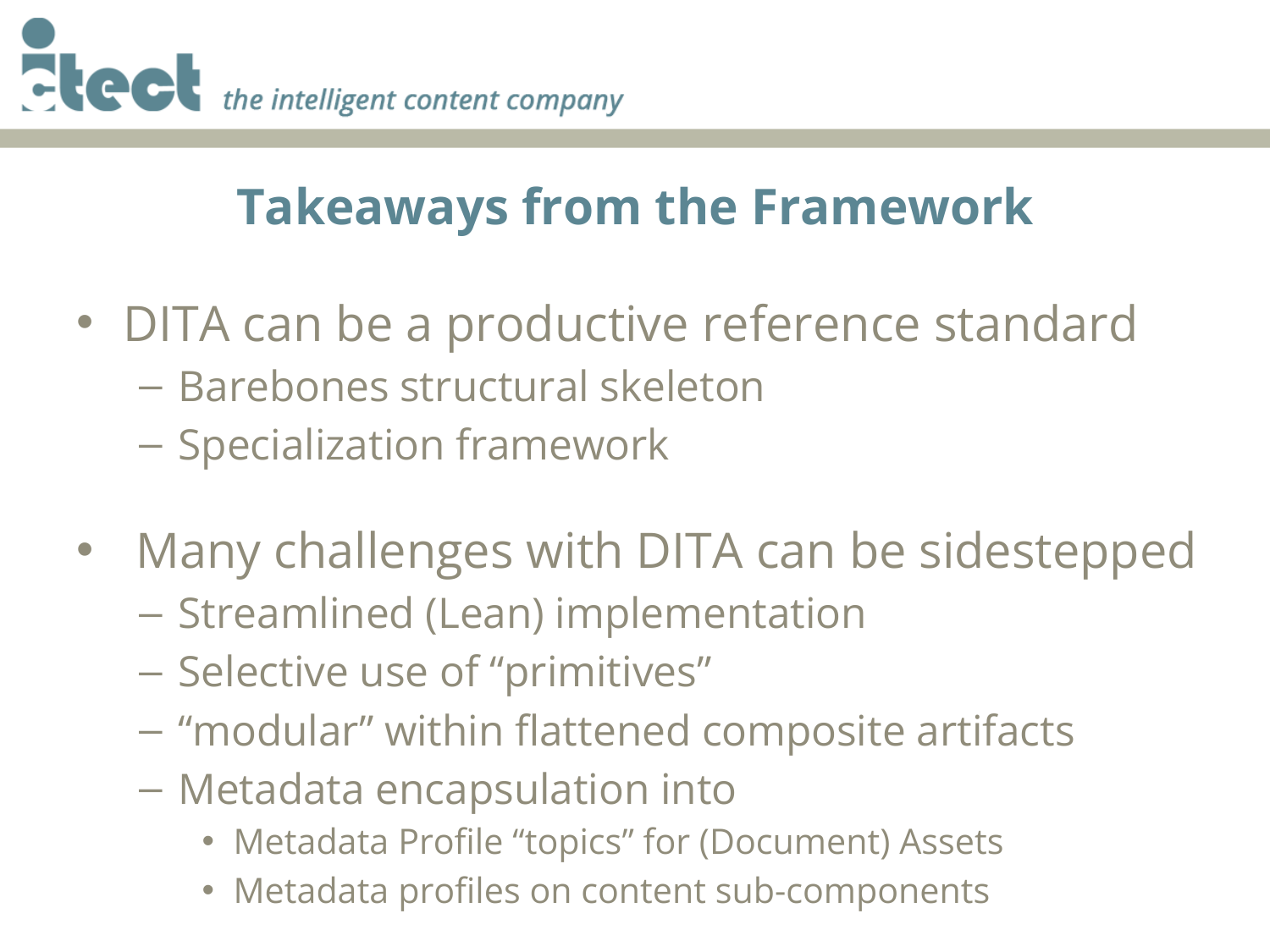

# Takeaways from the Framework
DITA can be a productive reference standard
Barebones structural skeleton
Specialization framework
 Many challenges with DITA can be sidestepped
Streamlined (Lean) implementation
Selective use of “primitives”
“modular” within flattened composite artifacts
Metadata encapsulation into
Metadata Profile “topics” for (Document) Assets
Metadata profiles on content sub-components